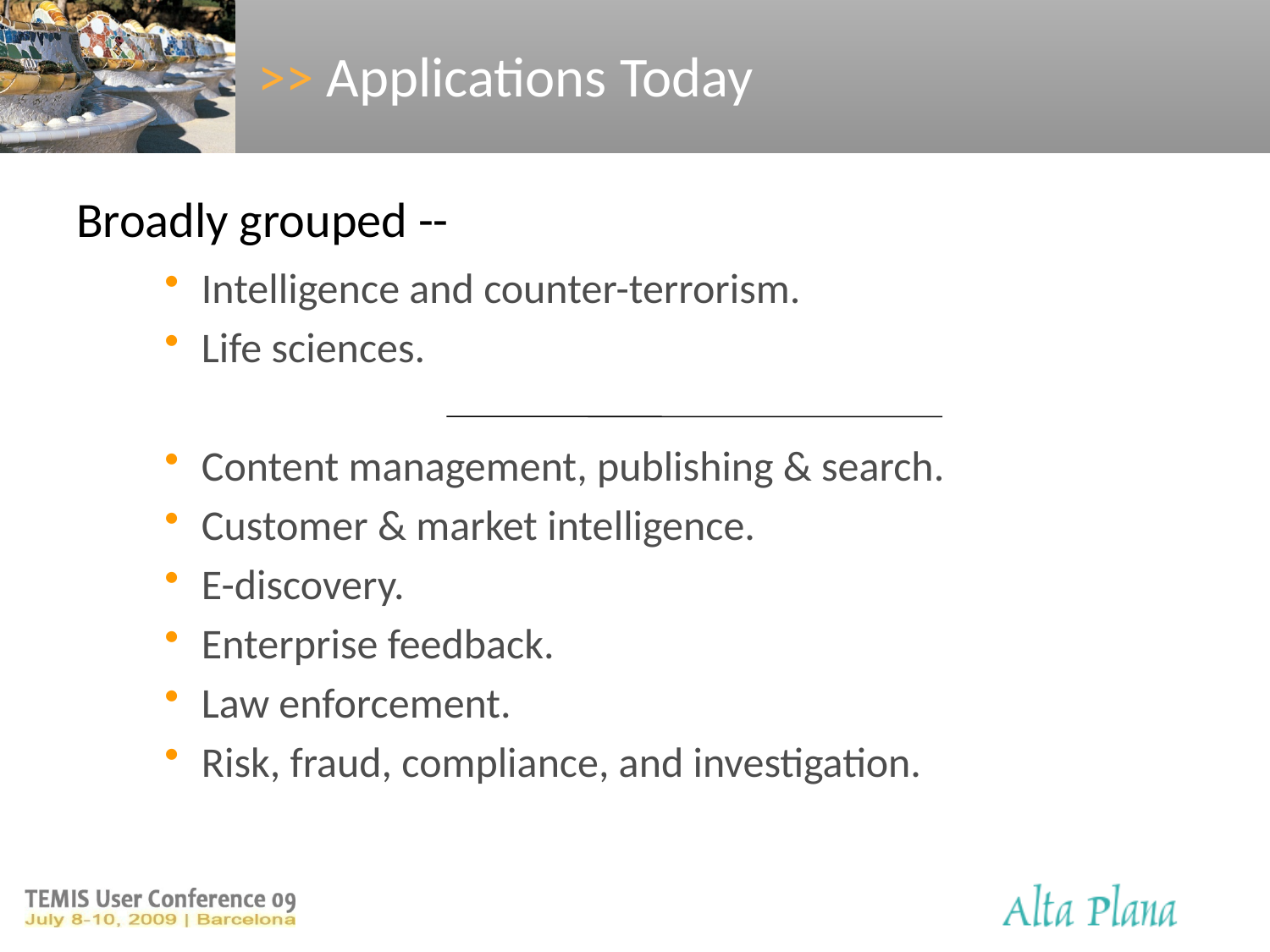

# >> Applications Today
Broadly grouped --
Intelligence and counter-terrorism.
Life sciences.

Content management, publishing & search.
Customer & market intelligence.
E-discovery.
Enterprise feedback.
Law enforcement.
Risk, fraud, compliance, and investigation.